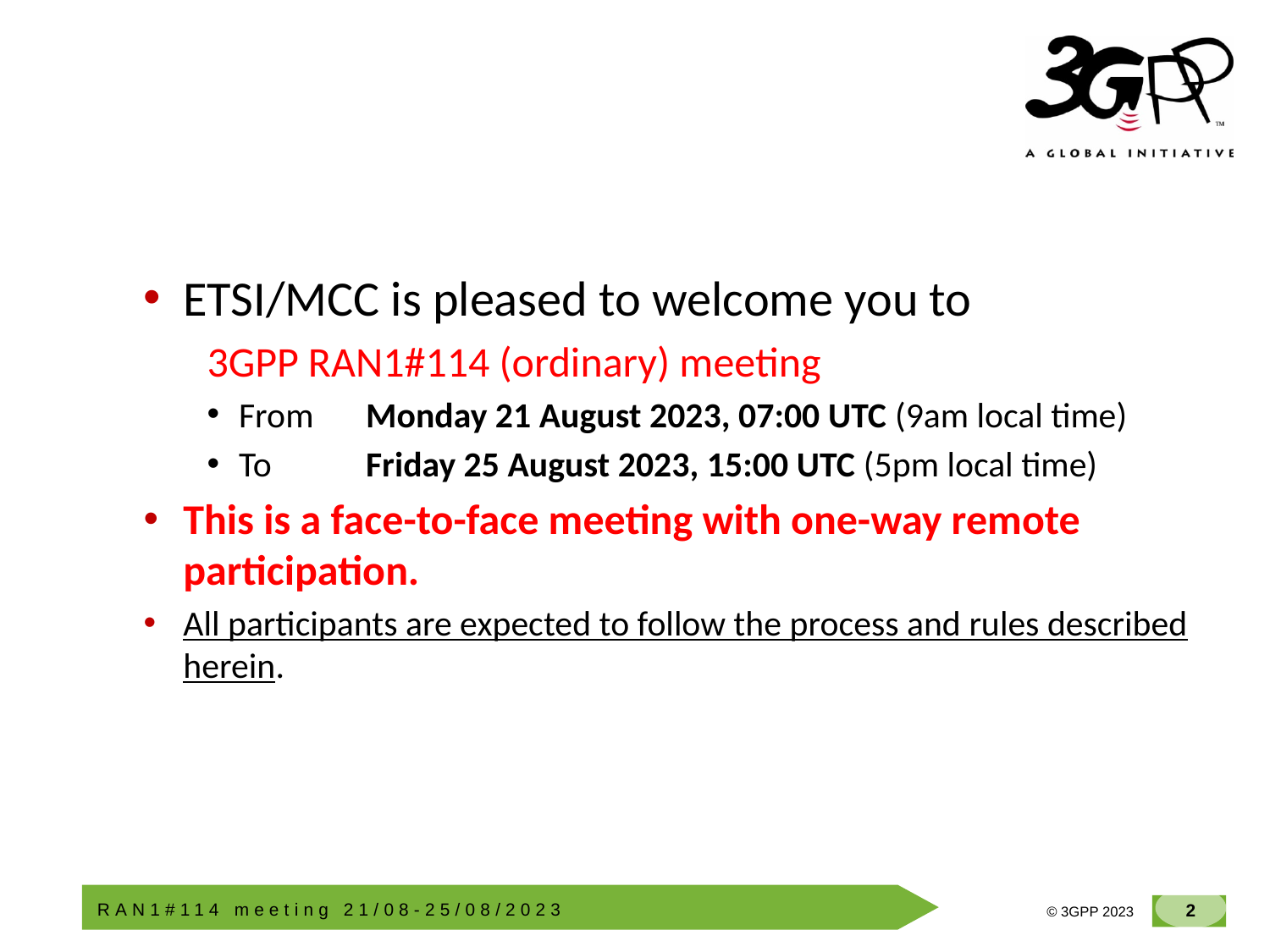

ETSI/MCC is pleased to welcome you to
3GPP RAN1#114 (ordinary) meeting
From 	Monday 21 August 2023, 07:00 UTC (9am local time)
To 	Friday 25 August 2023, 15:00 UTC (5pm local time)
This is a face-to-face meeting with one-way remote participation.
All participants are expected to follow the process and rules described herein.